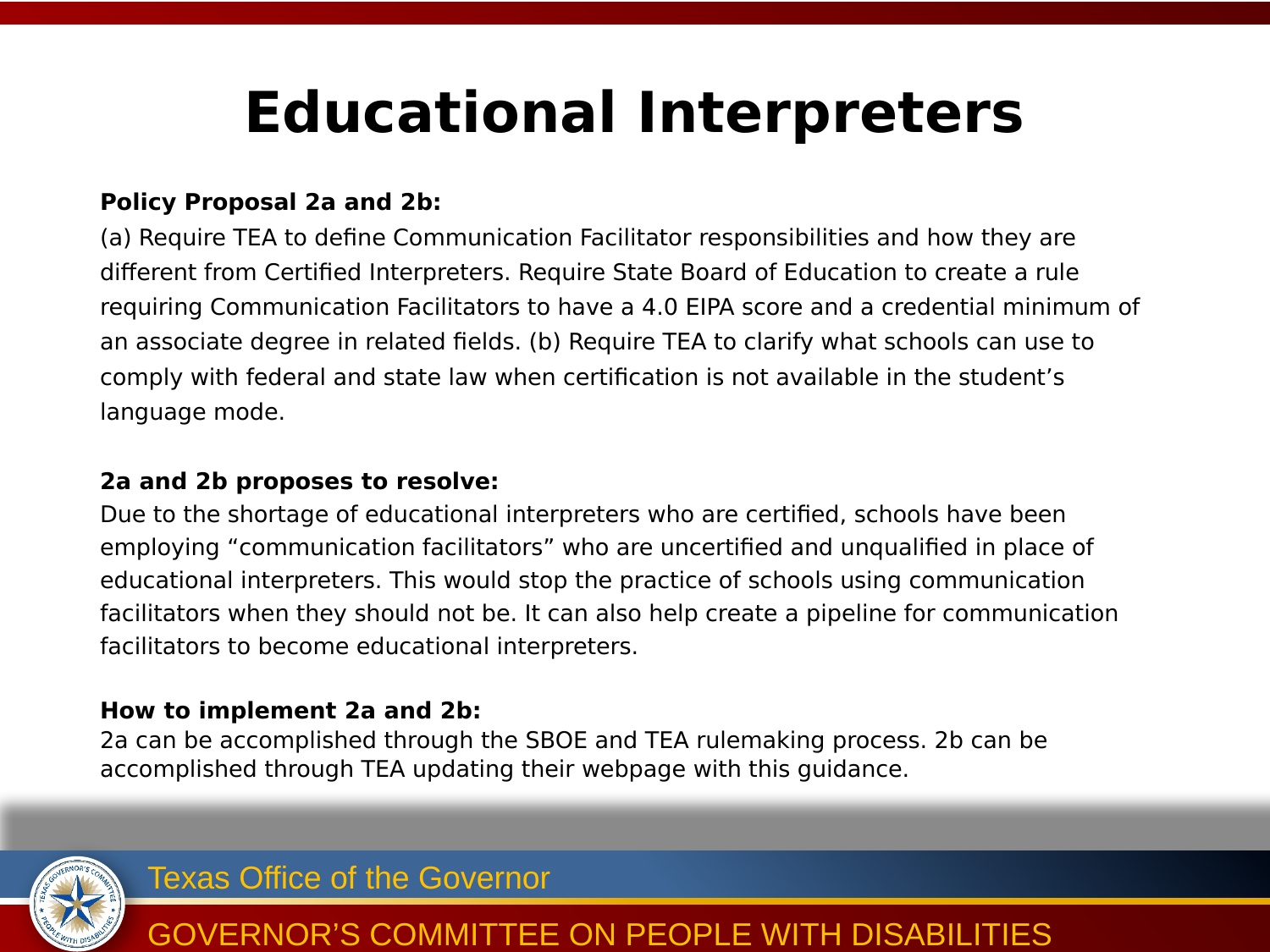

# Educational Interpreters
Policy Proposal 2a and 2b:
(a) Require TEA to define Communication Facilitator responsibilities and how they are different from Certified Interpreters. Require State Board of Education to create a rule requiring Communication Facilitators to have a 4.0 EIPA score and a credential minimum of an associate degree in related fields. (b) Require TEA to clarify what schools can use to comply with federal and state law when certification is not available in the student’s language mode.

2a and 2b proposes to resolve:
Due to the shortage of educational interpreters who are certified, schools have been employing “communication facilitators” who are uncertified and unqualified in place of educational interpreters. This would stop the practice of schools using communication facilitators when they should not be. It can also help create a pipeline for communication facilitators to become educational interpreters.

How to implement 2a and 2b:
2a can be accomplished through the SBOE and TEA rulemaking process. 2b can be accomplished through TEA updating their webpage with this guidance.